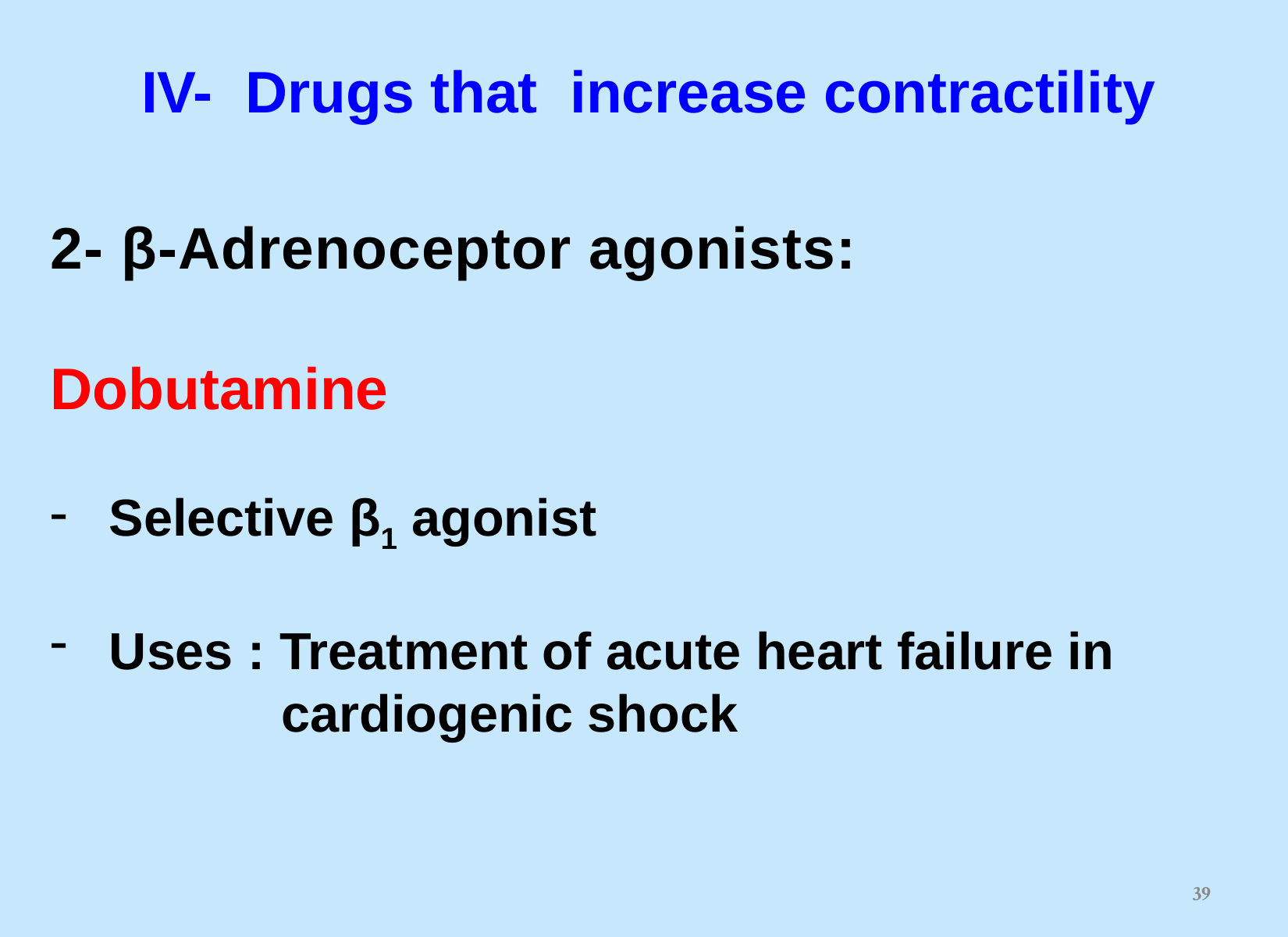

IV-  Drugs that  increase contractility

2- β-Adrenoceptor agonists:

Dobutamine

Selective β1 agonist

Uses : Treatment of acute heart failure in
                cardiogenic shock

39